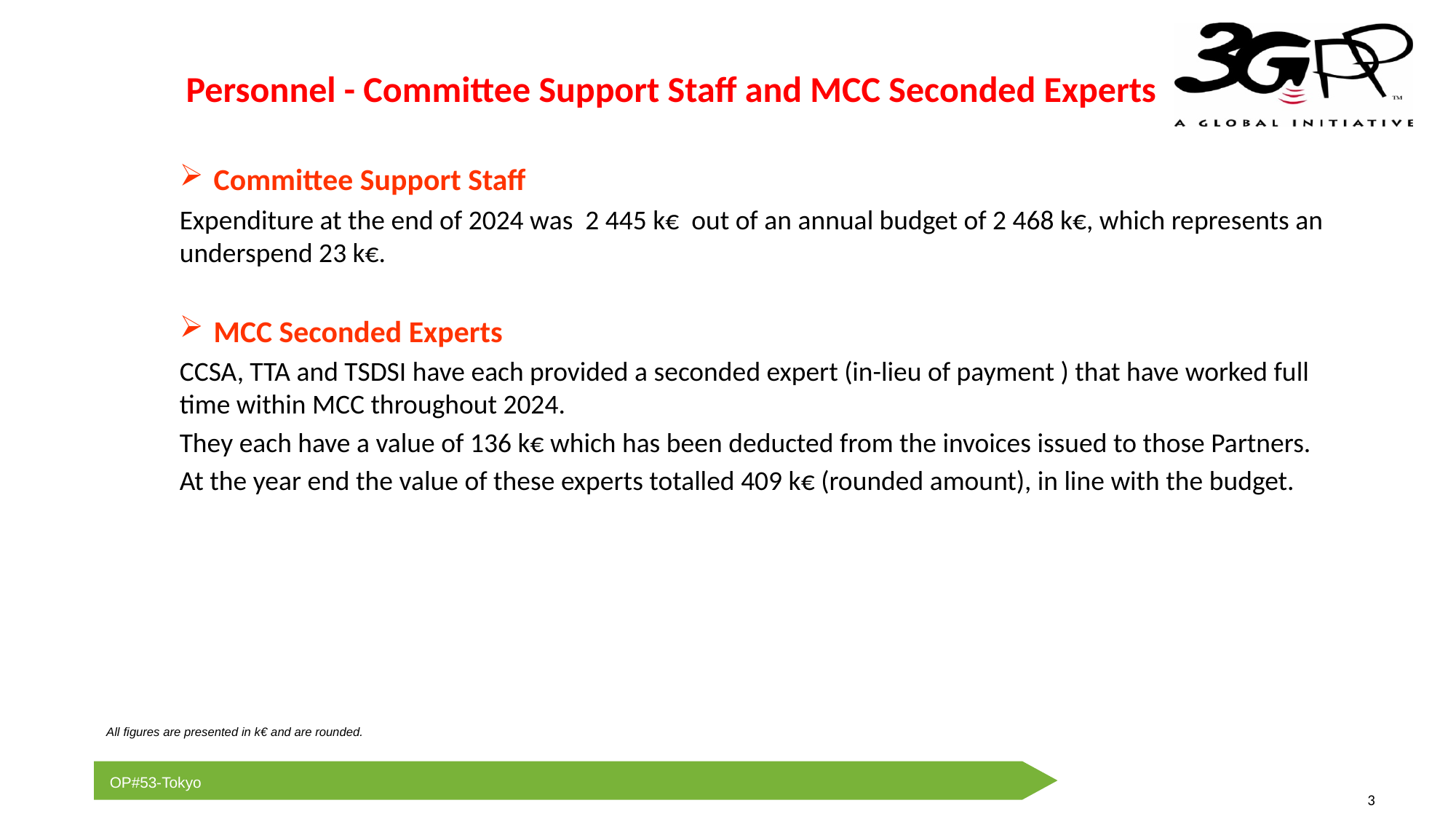

Personnel - Committee Support Staff and MCC Seconded Experts

Committee Support Staff
Expenditure at the end of 2024 was  2 445 k€  out of an annual budget of 2 468 k€, which represents an underspend 23 k€.

MCC Seconded Experts
CCSA, TTA and TSDSI have each provided a seconded expert (in-lieu of payment ) that have worked full time within MCC throughout 2024.
They each have a value of 136 k€ which has been deducted from the invoices issued to those Partners.
At the year end the value of these experts totalled 409 k€ (rounded amount), in line with the budget.

All figures are presented in k€ and are rounded.